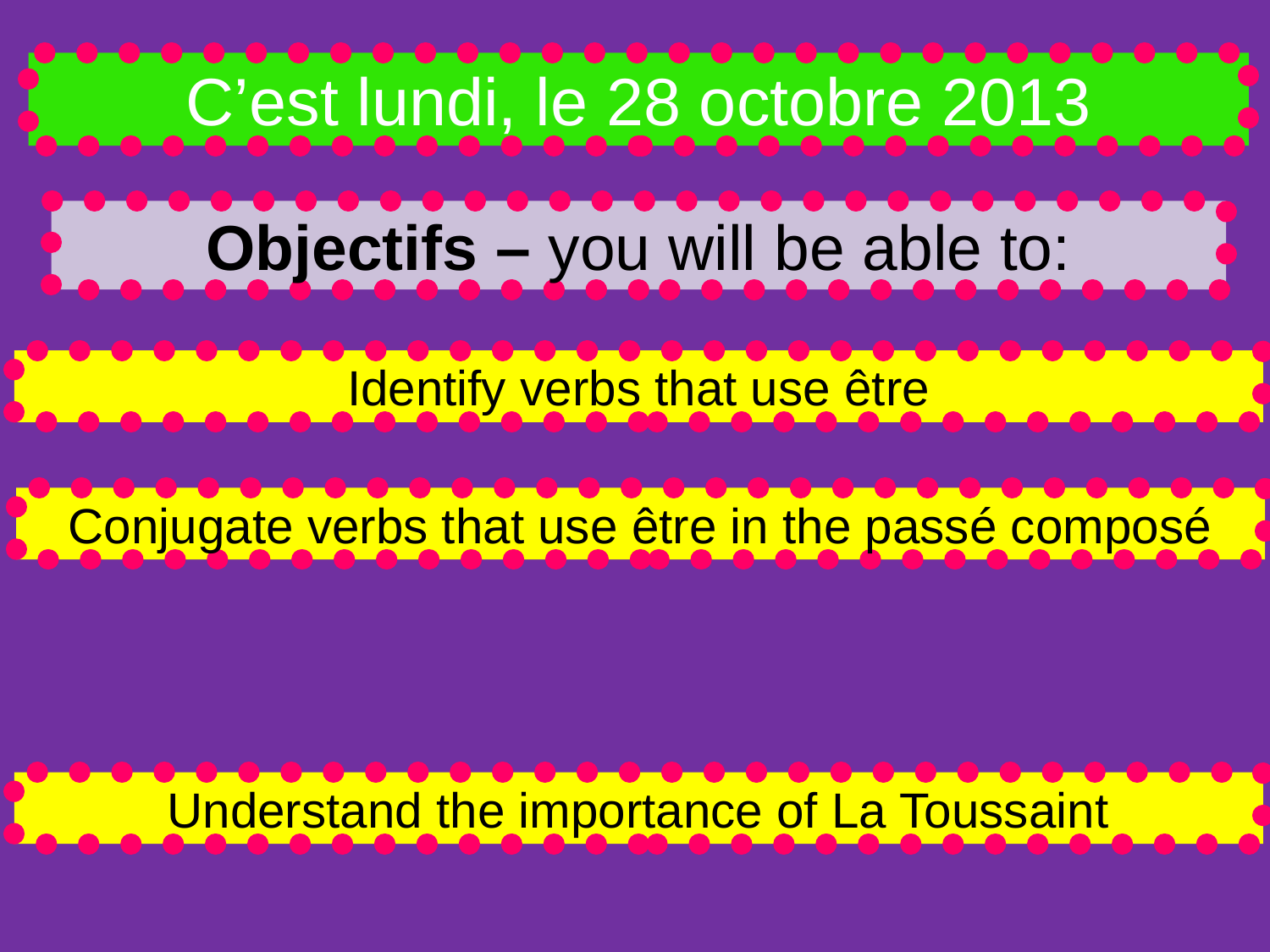

C’est lundi, le 28 octobre 2013
Objectifs – you will be able to:
Identify verbs that use être
Conjugate verbs that use être in the passé composé
Understand the importance of La Toussaint